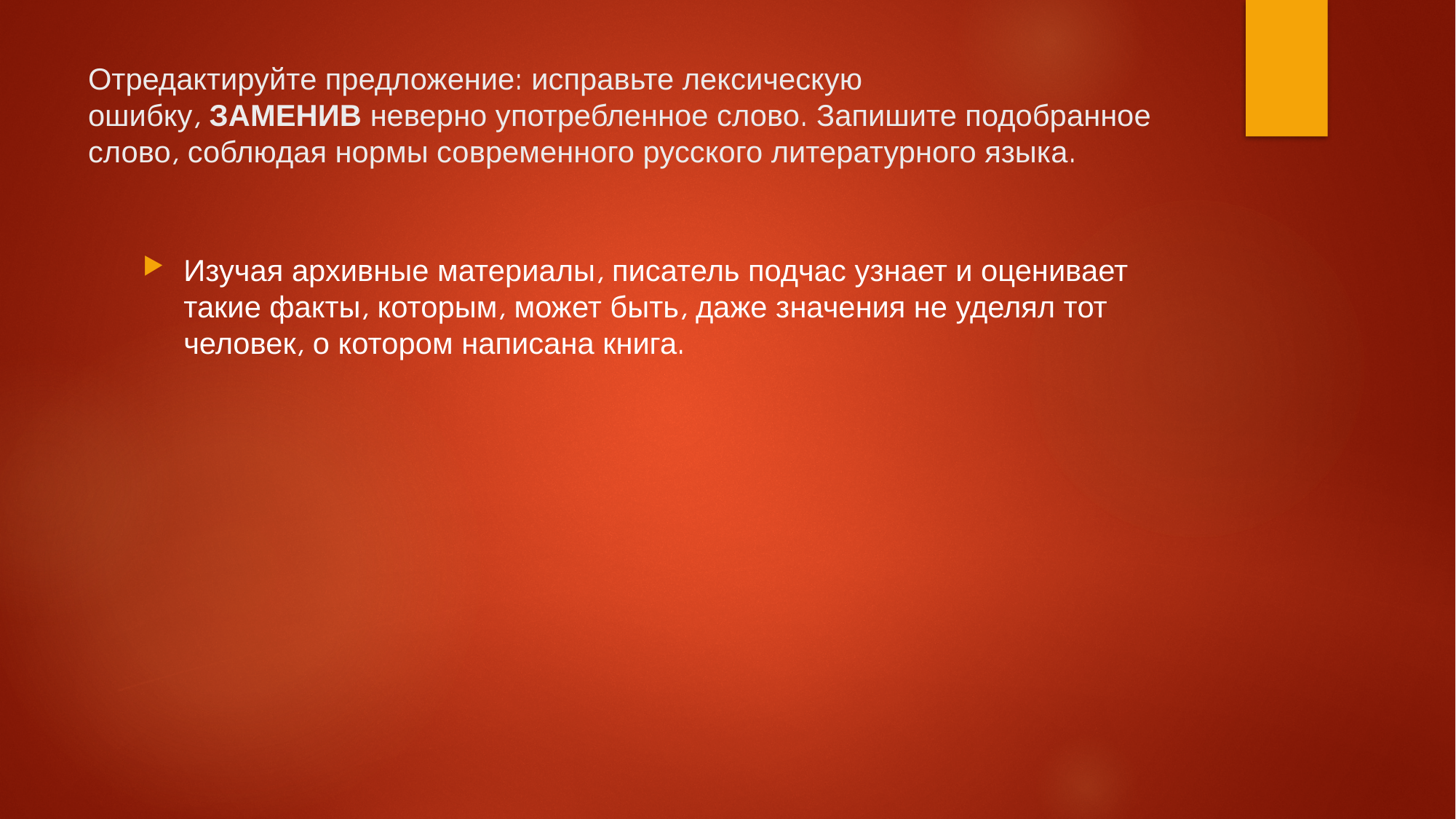

# Отредактируйте предложение: исправьте лексическую ошибку, ЗАМЕНИВ неверно употребленное слово. Запишите подобранное слово, соблюдая нормы современного русского литературного языка.
Изучая архивные материалы, писатель подчас узнает и оценивает такие факты, которым, может быть, даже значения не уделял тот человек, о котором написана книга.